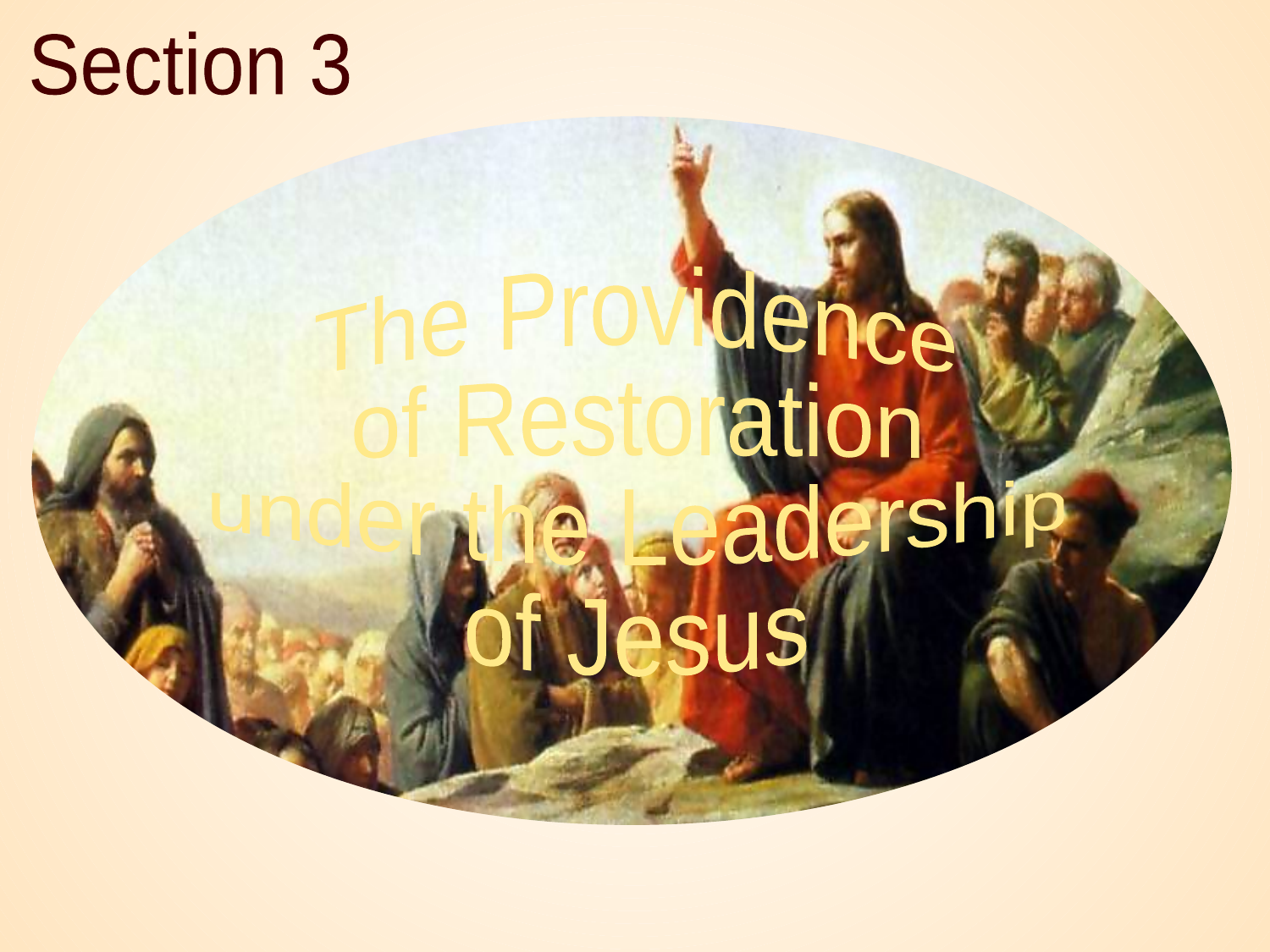

Section 3

The Providence
of Restoration
under the Leadership
of Jesus